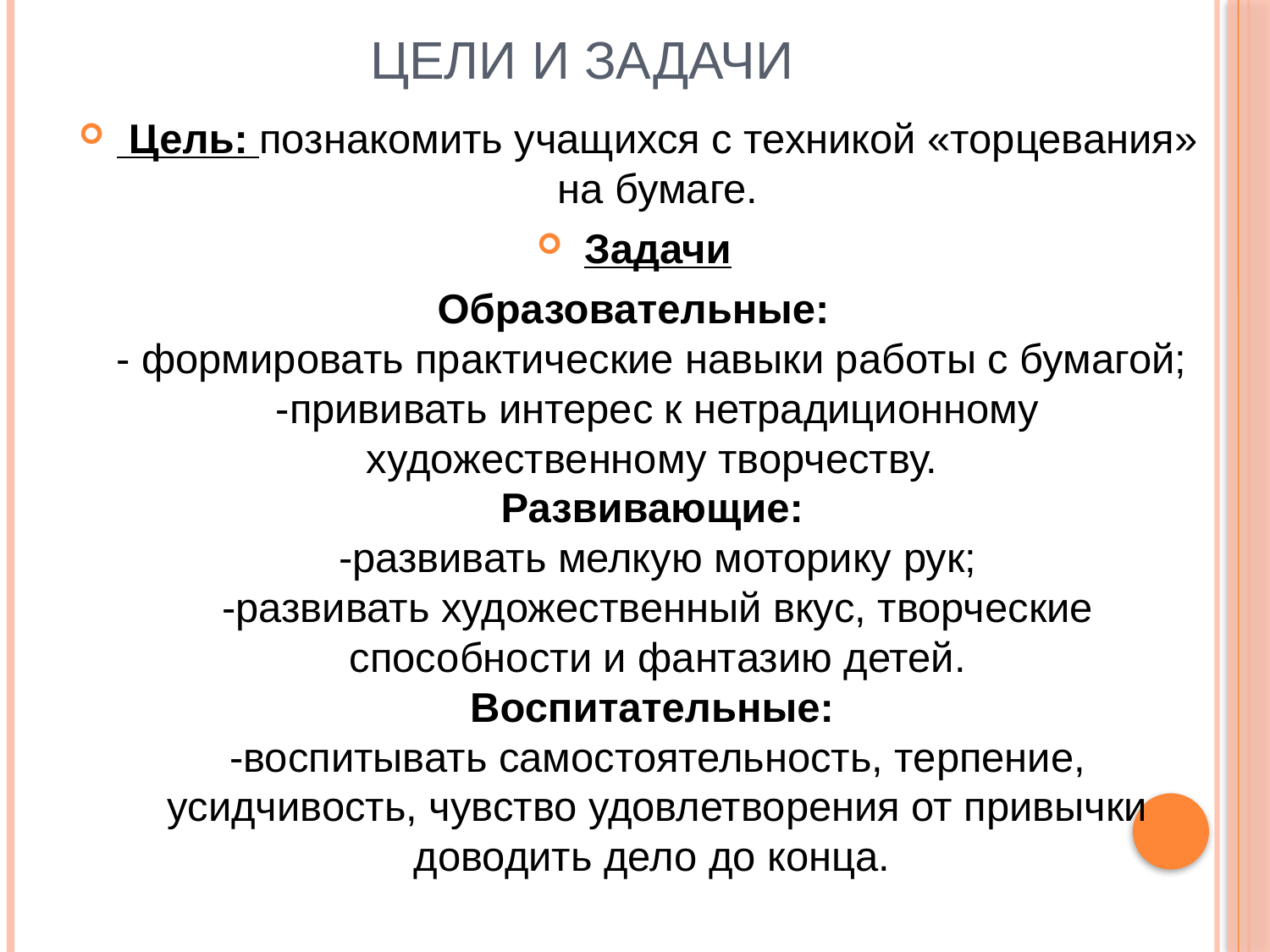

# Цели и задачи
 Цель: познакомить учащихся с техникой «торцевания» на бумаге.
Задачи
Образовательные: 
- формировать практические навыки работы с бумагой; 
-прививать интерес к нетрадиционному художественному творчеству. 
Развивающие: 
-развивать мелкую моторику рук;
-развивать художественный вкус, творческие способности и фантазию детей.
Воспитательные: 
-воспитывать самостоятельность, терпение, усидчивость, чувство удовлетворения от привычки доводить дело до конца.